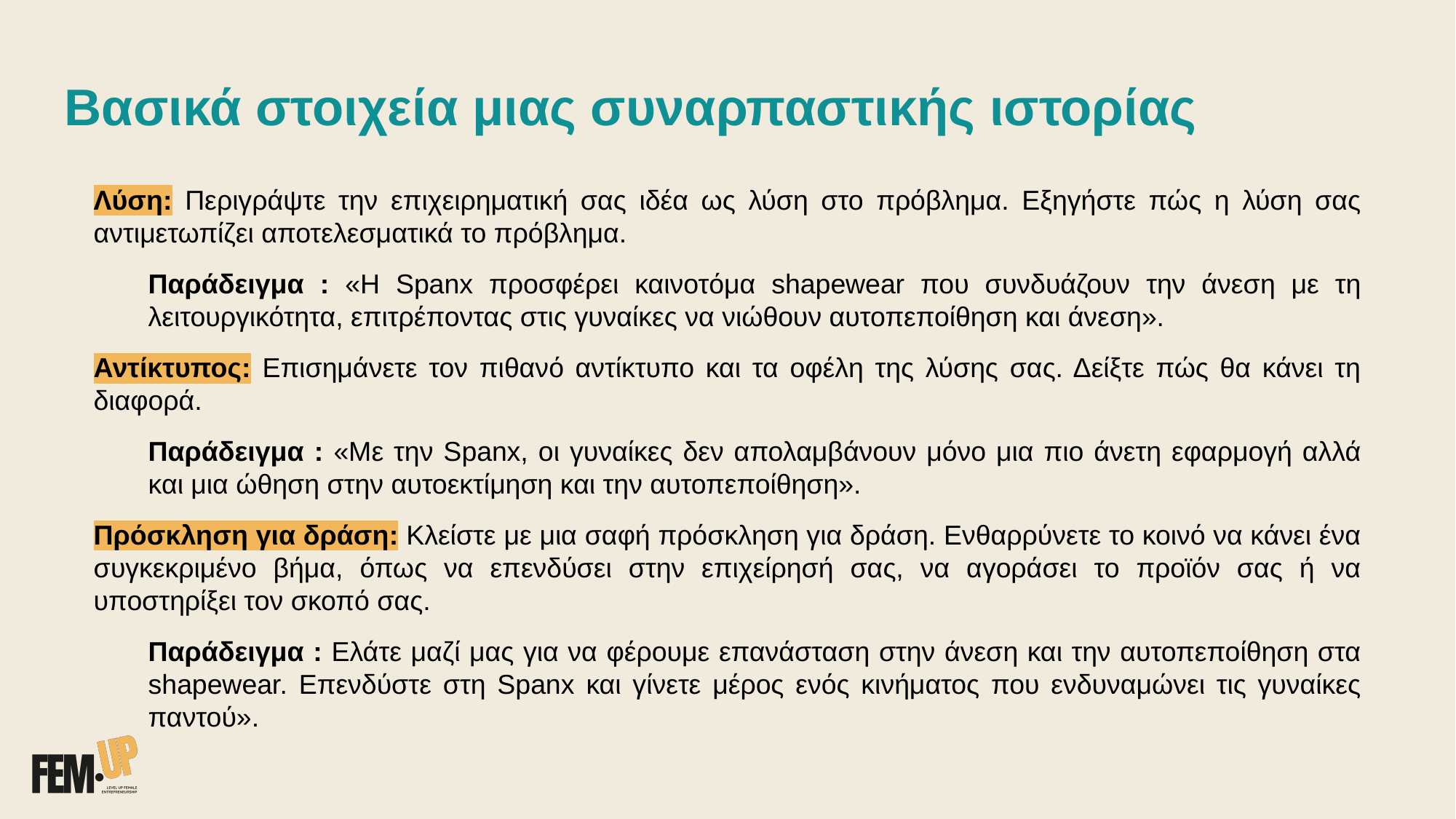

# Βασικά στοιχεία μιας συναρπαστικής ιστορίας
Λύση: Περιγράψτε την επιχειρηματική σας ιδέα ως λύση στο πρόβλημα. Εξηγήστε πώς η λύση σας αντιμετωπίζει αποτελεσματικά το πρόβλημα.
Παράδειγμα : «Η Spanx προσφέρει καινοτόμα shapewear που συνδυάζουν την άνεση με τη λειτουργικότητα, επιτρέποντας στις γυναίκες να νιώθουν αυτοπεποίθηση και άνεση».
Αντίκτυπος: Επισημάνετε τον πιθανό αντίκτυπο και τα οφέλη της λύσης σας. Δείξτε πώς θα κάνει τη διαφορά.
Παράδειγμα : «Με την Spanx, οι γυναίκες δεν απολαμβάνουν μόνο μια πιο άνετη εφαρμογή αλλά και μια ώθηση στην αυτοεκτίμηση και την αυτοπεποίθηση».
Πρόσκληση για δράση: Κλείστε με μια σαφή πρόσκληση για δράση. Ενθαρρύνετε το κοινό να κάνει ένα συγκεκριμένο βήμα, όπως να επενδύσει στην επιχείρησή σας, να αγοράσει το προϊόν σας ή να υποστηρίξει τον σκοπό σας.
Παράδειγμα : Ελάτε μαζί μας για να φέρουμε επανάσταση στην άνεση και την αυτοπεποίθηση στα shapewear. Επενδύστε στη Spanx και γίνετε μέρος ενός κινήματος που ενδυναμώνει τις γυναίκες παντού».